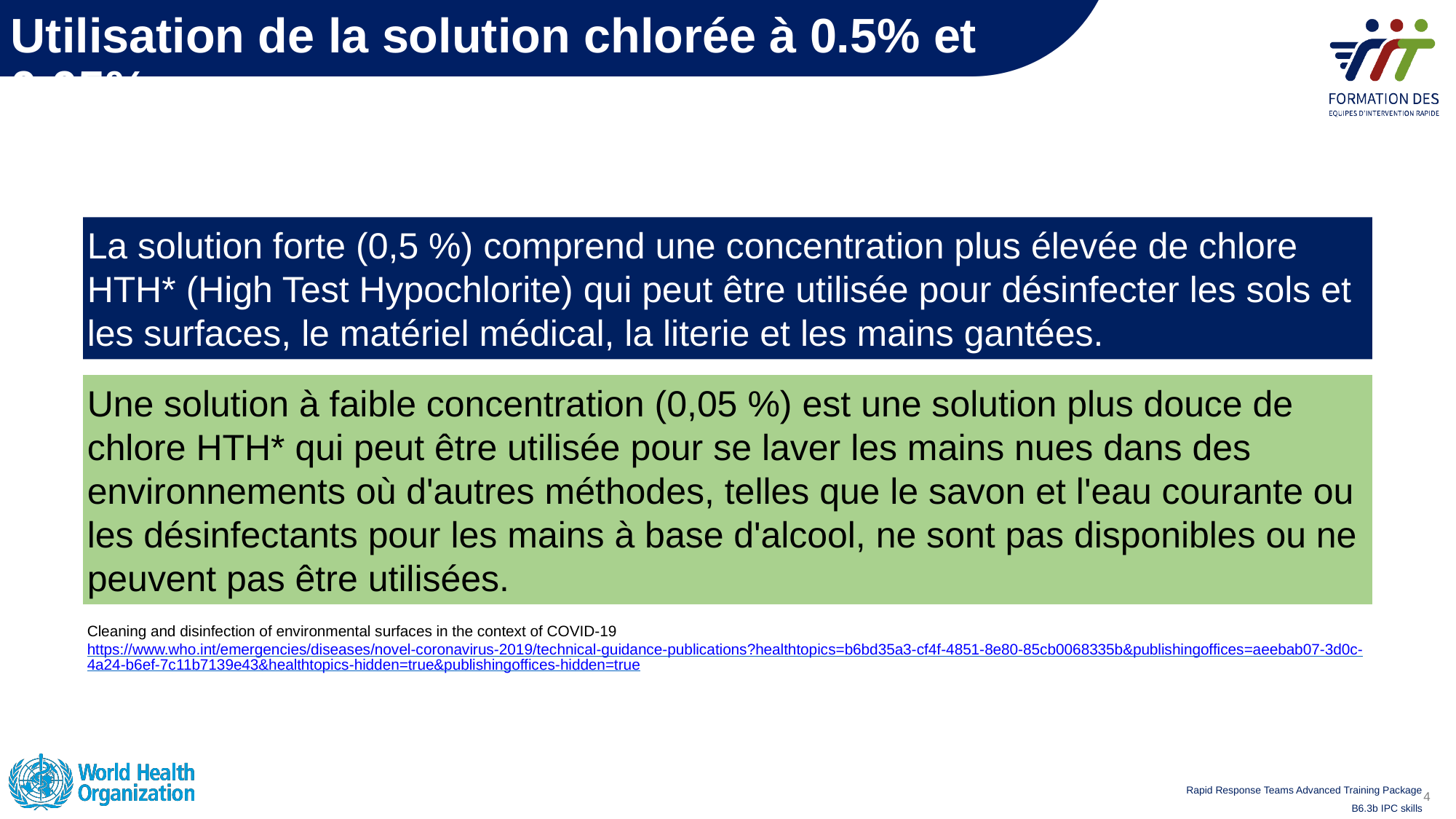

Utilisation de la solution chlorée à 0.5% et 0.05%
La solution forte (0,5 %) comprend une concentration plus élevée de chlore HTH* (High Test Hypochlorite) qui peut être utilisée pour désinfecter les sols et les surfaces, le matériel médical, la literie et les mains gantées.
Une solution à faible concentration (0,05 %) est une solution plus douce de chlore HTH* qui peut être utilisée pour se laver les mains nues dans des environnements où d'autres méthodes, telles que le savon et l'eau courante ou les désinfectants pour les mains à base d'alcool, ne sont pas disponibles ou ne peuvent pas être utilisées.
Cleaning and disinfection of environmental surfaces in the context of COVID-19
https://www.who.int/emergencies/diseases/novel-coronavirus-2019/technical-guidance-publications?healthtopics=b6bd35a3-cf4f-4851-8e80-85cb0068335b&publishingoffices=aeebab07-3d0c-4a24-b6ef-7c11b7139e43&healthtopics-hidden=true&publishingoffices-hidden=true